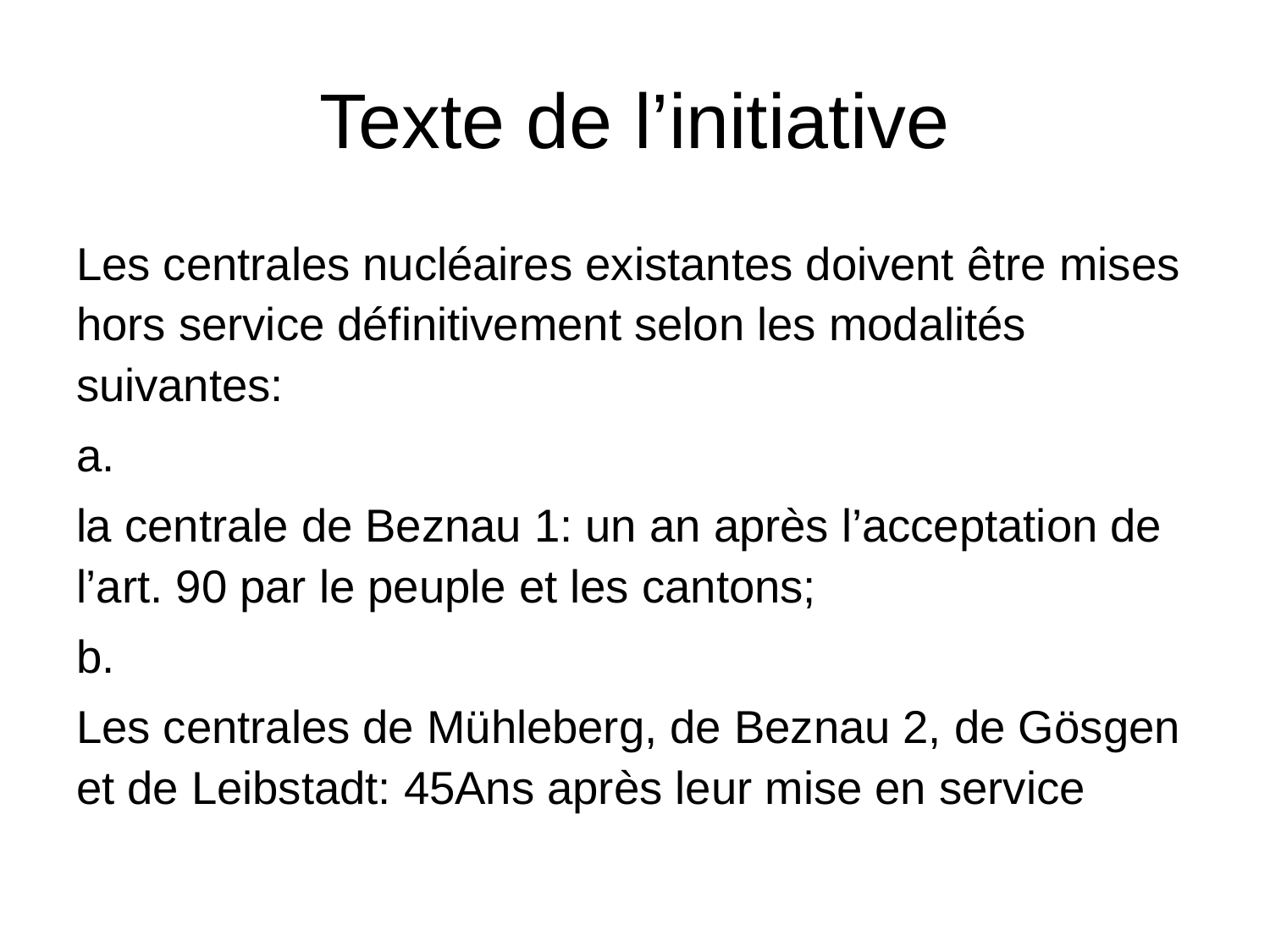

# Texte de l’initiative
Les centrales nucléaires existantes doivent être mises hors service définitivement selon les modalités suivantes:
a.
la centrale de Beznau 1: un an après l’acceptation de l’art. 90 par le peuple et les cantons;
b.
Les centrales de Mühleberg, de Beznau 2, de Gösgen et de Leibstadt: 45Ans après leur mise en service